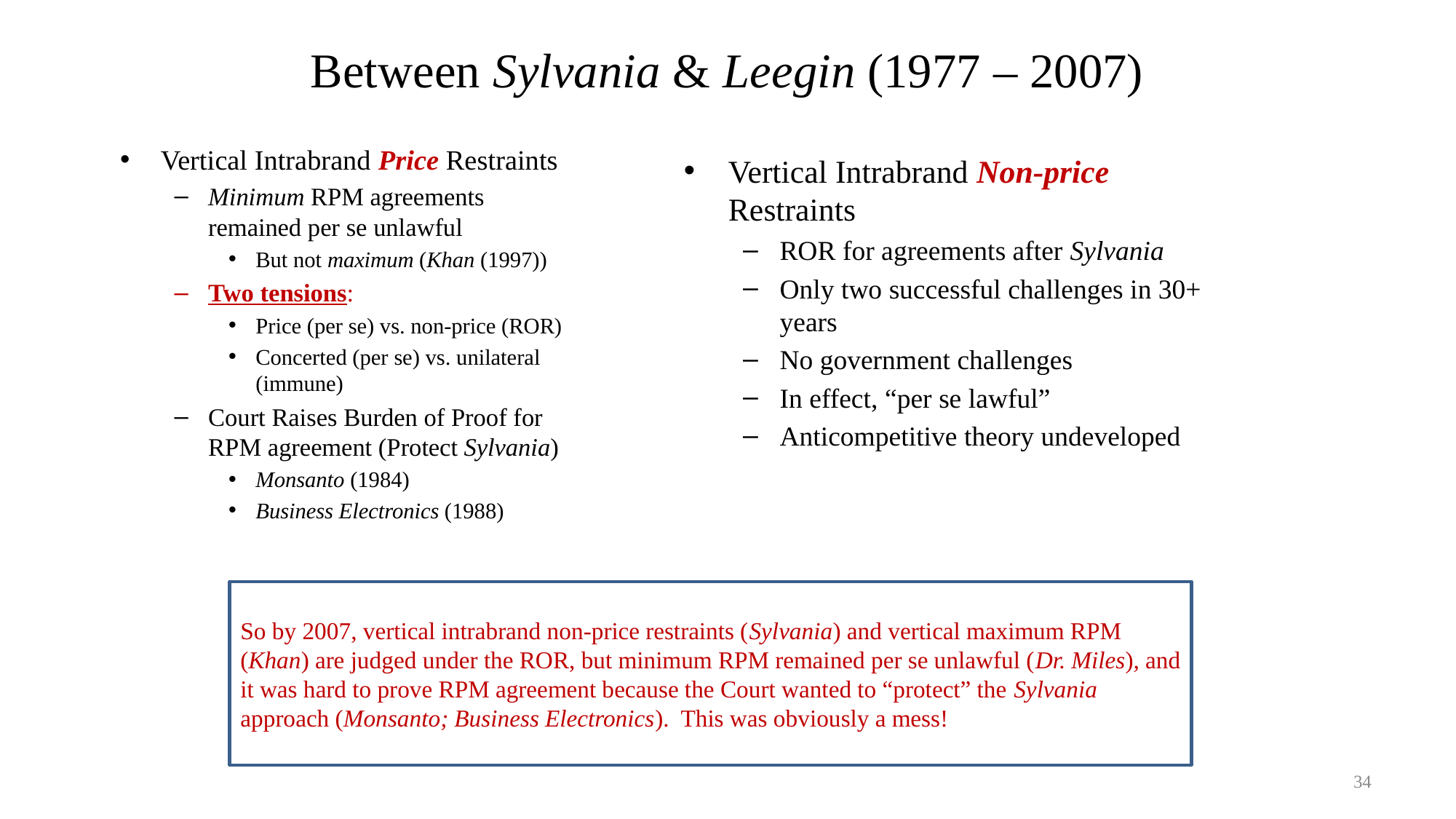

# Between Sylvania & Leegin (1977 – 2007)
Vertical Intrabrand Price Restraints
Minimum RPM agreements remained per se unlawful
But not maximum (Khan (1997))
Two tensions:
Price (per se) vs. non-price (ROR)
Concerted (per se) vs. unilateral (immune)
Court Raises Burden of Proof for RPM agreement (Protect Sylvania)
Monsanto (1984)
Business Electronics (1988)
Vertical Intrabrand Non-price Restraints
ROR for agreements after Sylvania
Only two successful challenges in 30+ years
No government challenges
In effect, “per se lawful”
Anticompetitive theory undeveloped
So by 2007, vertical intrabrand non-price restraints (Sylvania) and vertical maximum RPM (Khan) are judged under the ROR, but minimum RPM remained per se unlawful (Dr. Miles), and it was hard to prove RPM agreement because the Court wanted to “protect” the Sylvania approach (Monsanto; Business Electronics).  This was obviously a mess!
34